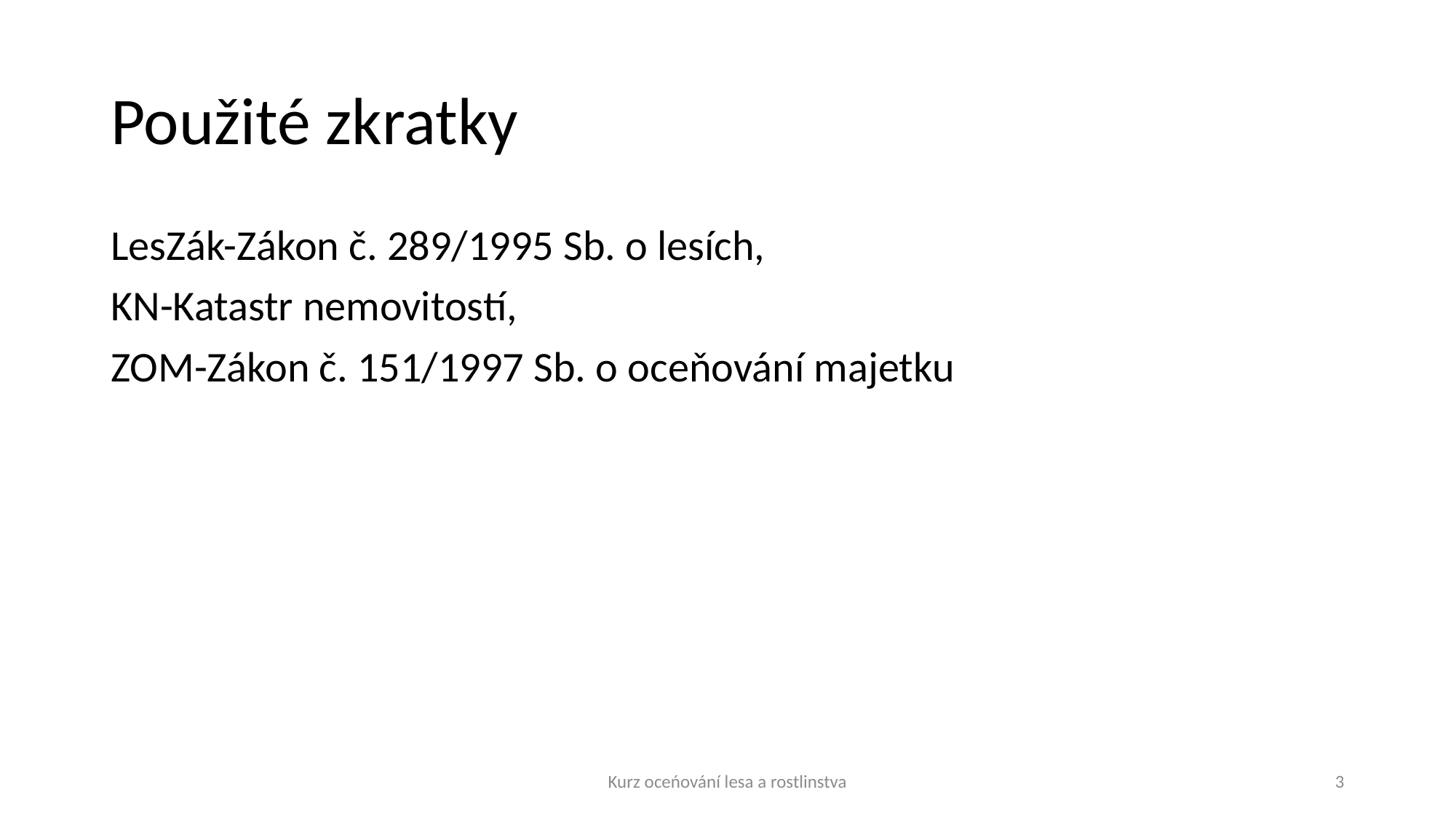

# Použité zkratky
LesZák-Zákon č. 289/1995 Sb. o lesích,
KN-Katastr nemovitostí,
ZOM-Zákon č. 151/1997 Sb. o oceňování majetku
Kurz oceńování lesa a rostlinstva
3